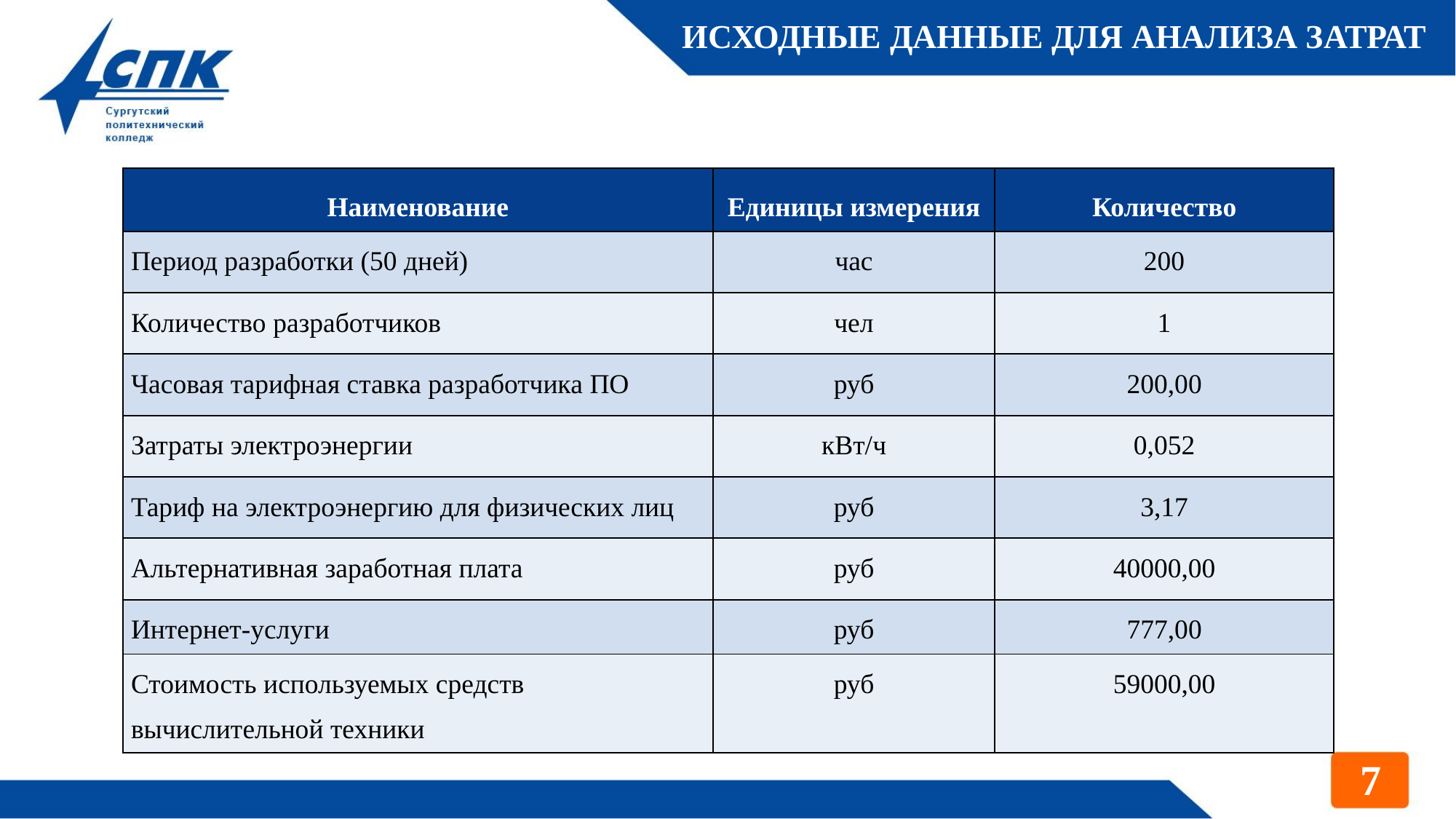

ИСХОДНЫЕ ДАННЫЕ ДЛЯ АНАЛИЗА ЗАТРАТ
| Наименование | Единицы измерения | Количество |
| --- | --- | --- |
| Период разработки (50 дней) | час | 200 |
| Количество разработчиков | чел | 1 |
| Часовая тарифная ставка разработчика ПО | руб | 200,00 |
| Затраты электроэнергии | кВт/ч | 0,052 |
| Тариф на электроэнергию для физических лиц | руб | 3,17 |
| Альтернативная заработная плата | руб | 40000,00 |
| Интернет-услуги | руб | 777,00 |
| Стоимость используемых средств вычислительной техники | руб | 59000,00 |
7